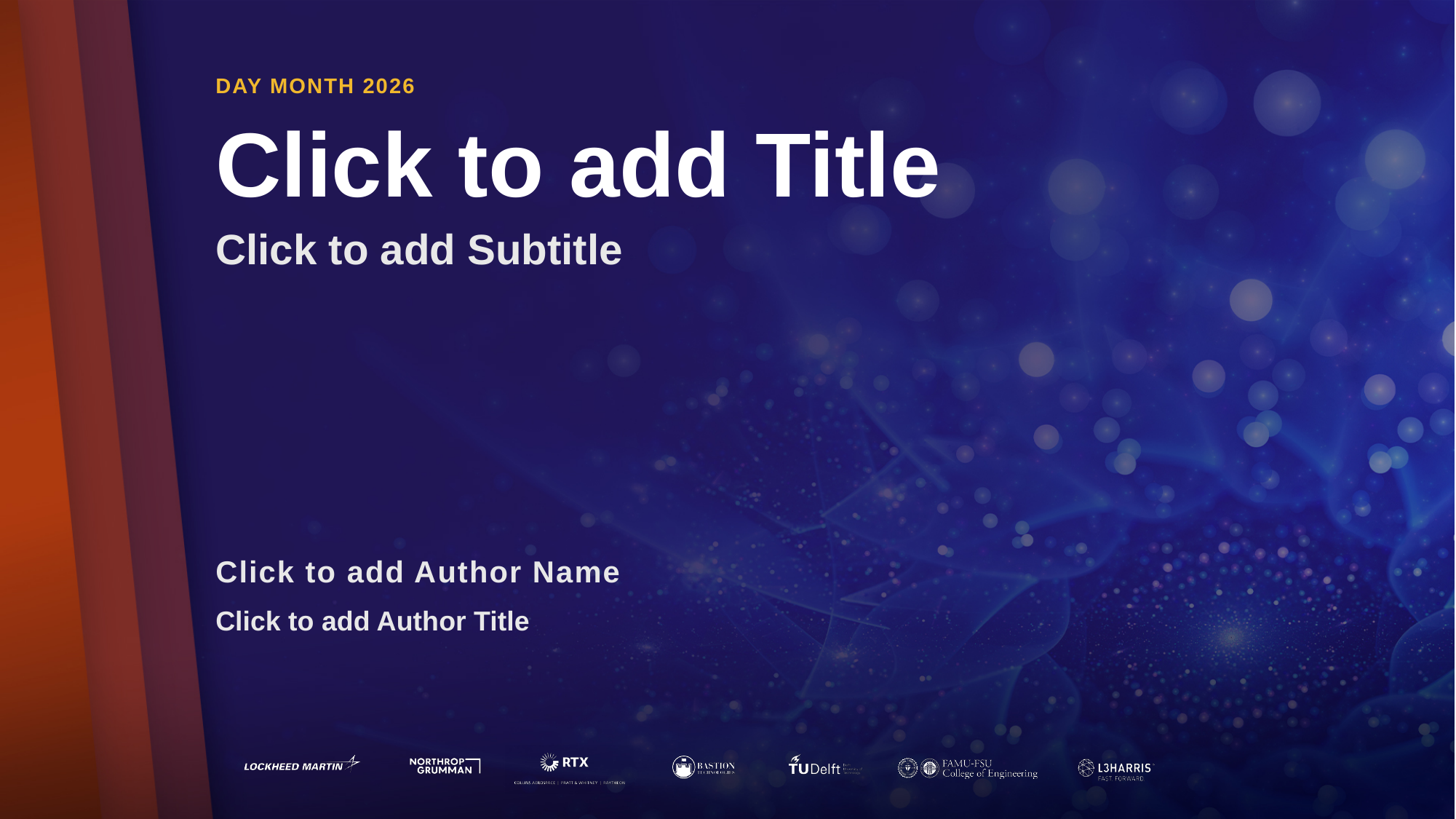

DAY MONTH 2026
# Click to add Title
Click to add Subtitle
Click to add Author Name
Click to add Author Title